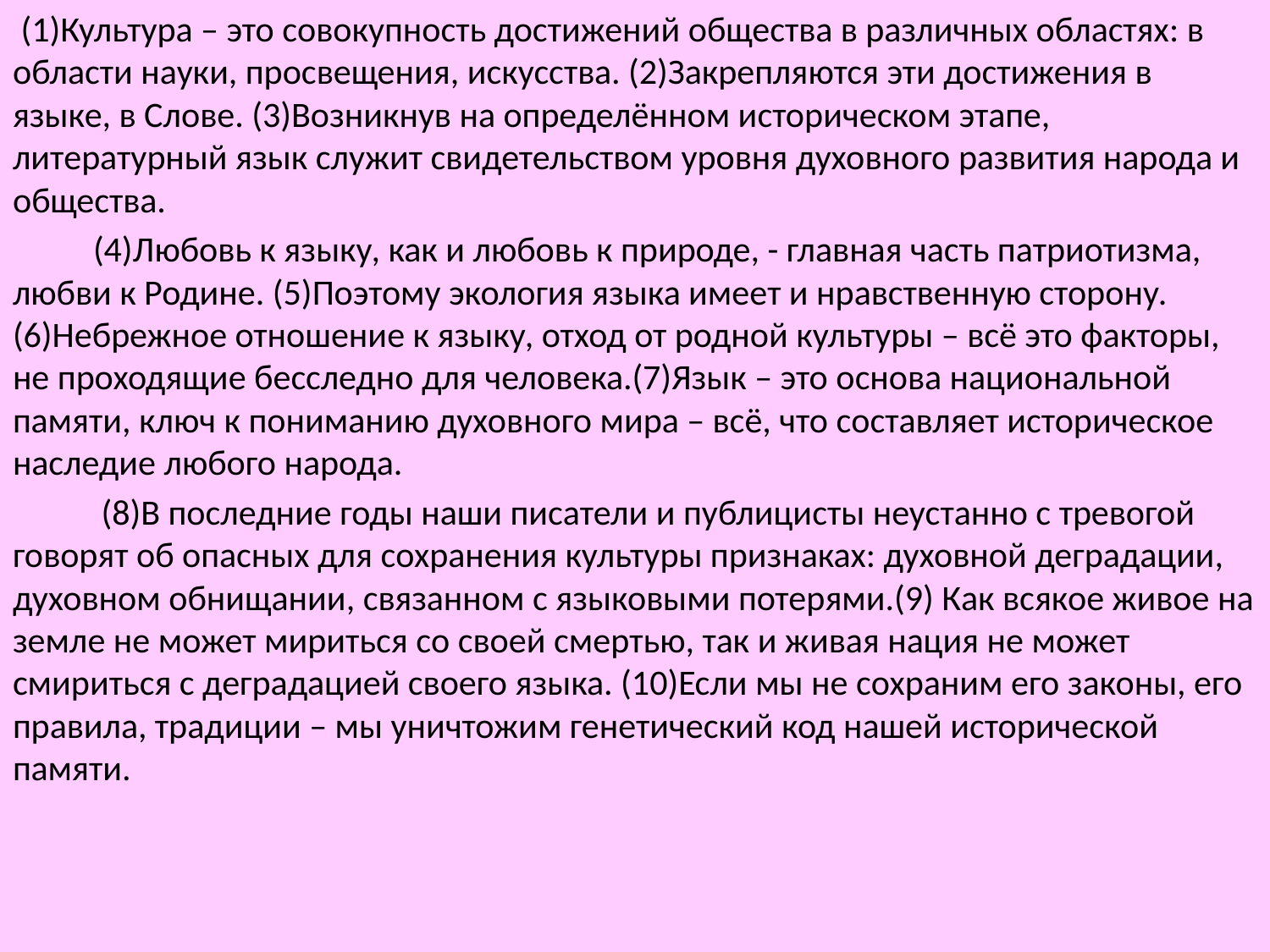

(1)Культура – это совокупность достижений общества в различных областях: в области науки, просвещения, искусства. (2)Закрепляются эти достижения в языке, в Слове. (3)Возникнув на определённом историческом этапе, литературный язык служит свидетельством уровня духовного развития народа и общества.
          (4)Любовь к языку, как и любовь к природе, - главная часть патриотизма, любви к Родине. (5)Поэтому экология языка имеет и нравственную сторону. (6)Небрежное отношение к языку, отход от родной культуры – всё это факторы, не проходящие бесследно для человека.(7)Язык – это основа национальной памяти, ключ к пониманию духовного мира – всё, что составляет историческое наследие любого народа.
           (8)В последние годы наши писатели и публицисты неустанно с тревогой говорят об опасных для сохранения культуры признаках: духовной деградации, духовном обнищании, связанном с языковыми потерями.(9) Как всякое живое на земле не может мириться со своей смертью, так и живая нация не может смириться с деградацией своего языка. (10)Если мы не сохраним его законы, его правила, традиции – мы уничтожим генетический код нашей исторической памяти.

#